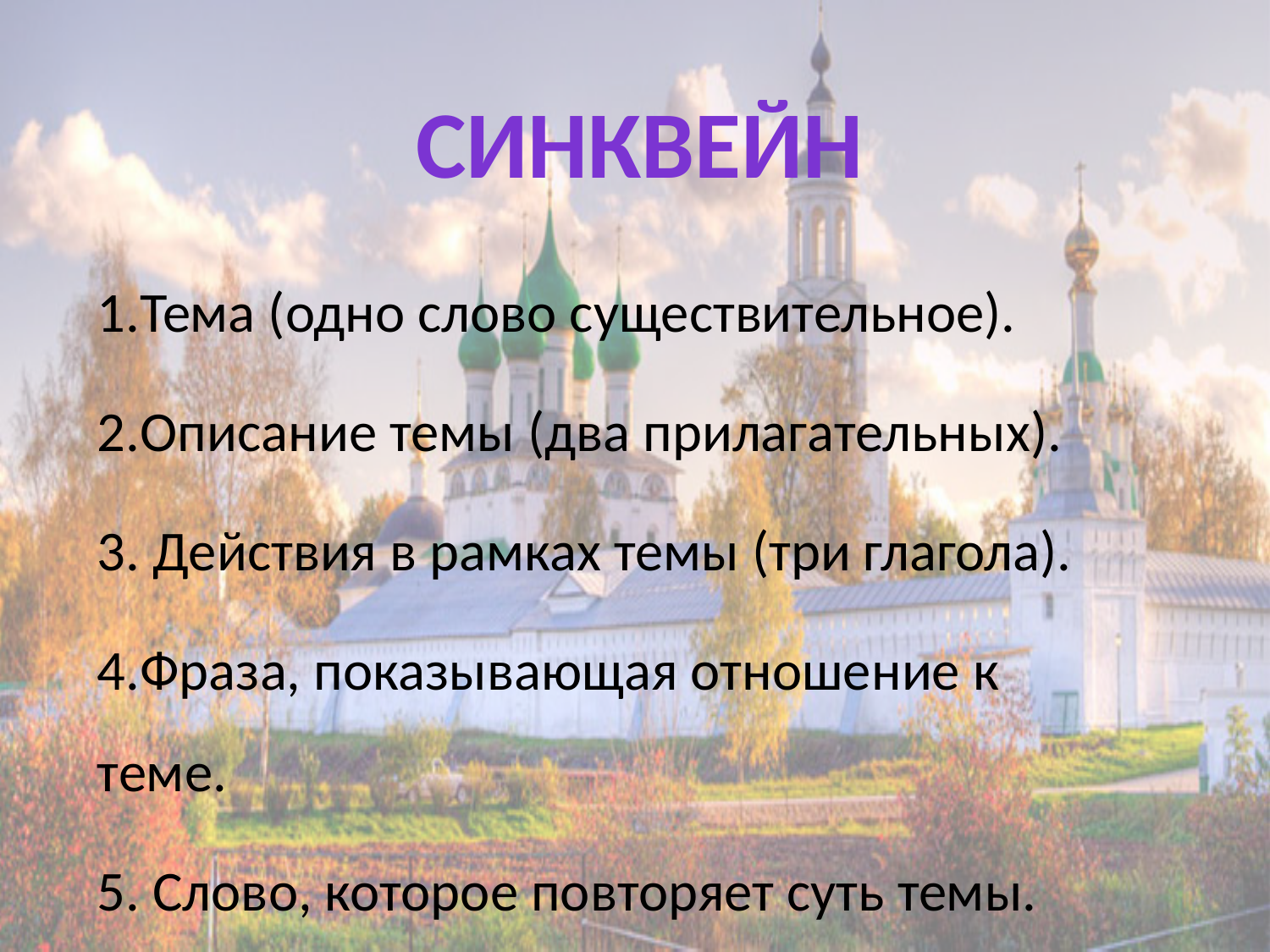

синквейн
1.Тема (одно слово существительное).
2.Описание темы (два прилагательных).
3. Действия в рамках темы (три глагола).
4.Фраза, показывающая отношение к теме.
5. Слово, которое повторяет суть темы.